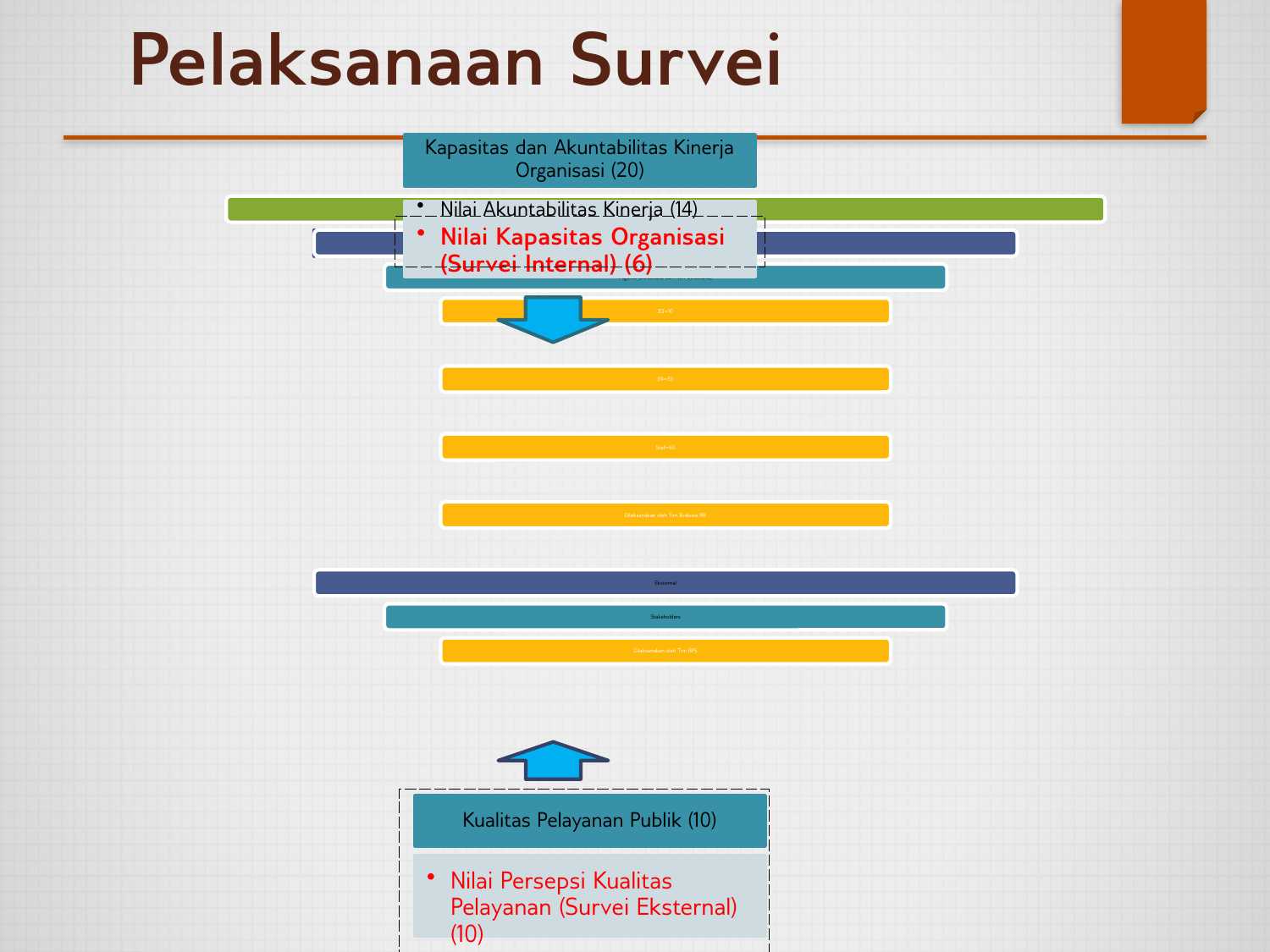

# Pelaksanaan Survei

Kapasitas dan Akuntabilitas Kinerja Organisasi (20)
Nilai Akuntabilitas Kinerja (14)
Nilai Kapasitas Organisasi (Survei Internal) (6)

Survei
Internal
Pegawai (Struktural dan Non-Struktural)
Eksternal
Stakeholders
Dilaksanakan oleh Tim Evaluasi RB
Dilaksanakan oleh Tim BPS
Staf=60
E3=10
E4=30

Kualitas Pelayanan Publik (10)

Nilai Persepsi Kualitas Pelayanan (Survei Eksternal) (10)